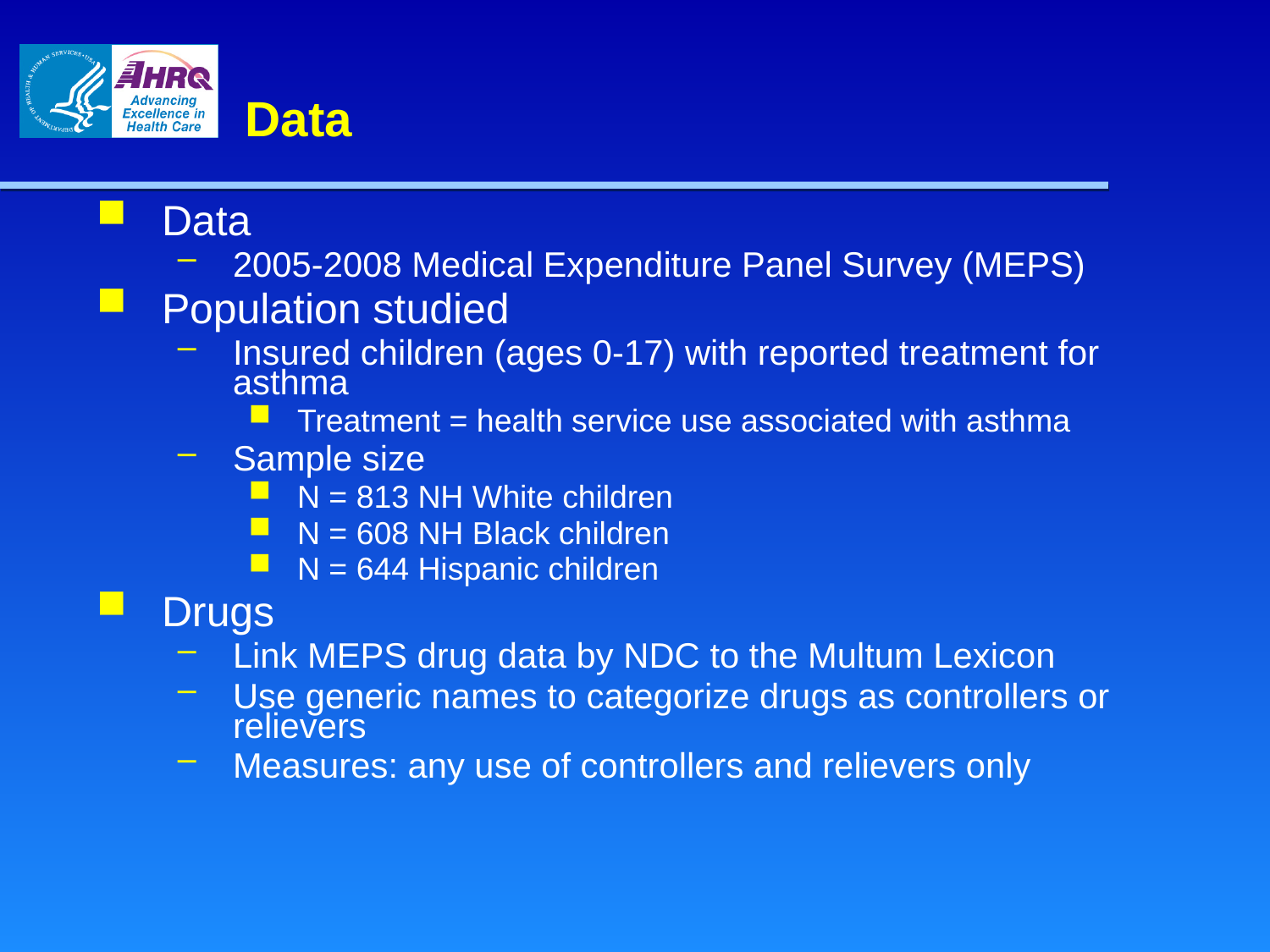

# Data
Data
2005-2008 Medical Expenditure Panel Survey (MEPS)
Population studied
Insured children (ages 0-17) with reported treatment for asthma
Treatment = health service use associated with asthma
Sample size
N = 813 NH White children
N = 608 NH Black children
N = 644 Hispanic children
Drugs
Link MEPS drug data by NDC to the Multum Lexicon
Use generic names to categorize drugs as controllers or relievers
Measures: any use of controllers and relievers only